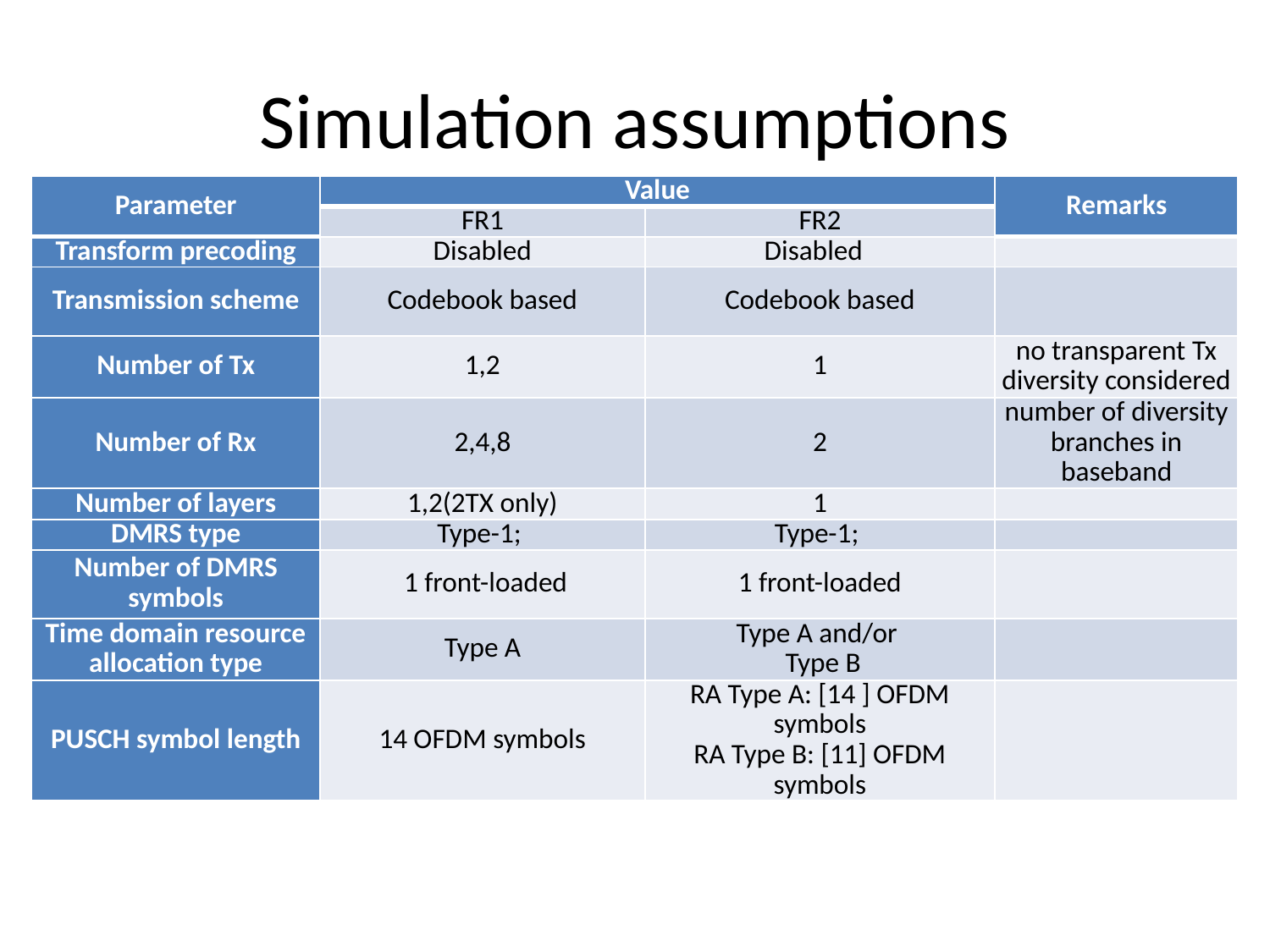

# Simulation assumptions
| Parameter | Value |  | Remarks |
| --- | --- | --- | --- |
|  | FR1 | FR2 |  |
| Transform precoding | Disabled | Disabled |  |
| Transmission scheme | Codebook based | Codebook based |  |
| Number of Tx | 1,2 | 1 | no transparent Tx diversity considered |
| Number of Rx | 2,4,8 | 2 | number of diversity branches in baseband |
| Number of layers | 1,2(2TX only) | 1 |  |
| DMRS type | Type-1; | Type-1; |  |
| Number of DMRS symbols | 1 front-loaded | 1 front-loaded |  |
| Time domain resource allocation type | Type A | Type A and/or Type B |  |
| PUSCH symbol length | 14 OFDM symbols | RA Type A: [14 ] OFDM symbols RA Type B: [11] OFDM symbols |  |
| Parameter | Value |  | Remarks |
| --- | --- | --- | --- |
|  | FR1 | FR2 |  |
| MCS index | QPSK: [2 or 4] 16QAM: [13 or 16] 64QAM: [25] | QPSK: [2 or 4] 16QAM: [13 or 16] 64QAM: [25] |  |
| Carrier frequency (GHz) | 4 | 30 |  |
| Propagation channel | AWGN | AWGN |  |
| Time offset | Not modelled | Not modelled |  |
| Freq\_offset | Not modelled | Not Modelled |  |